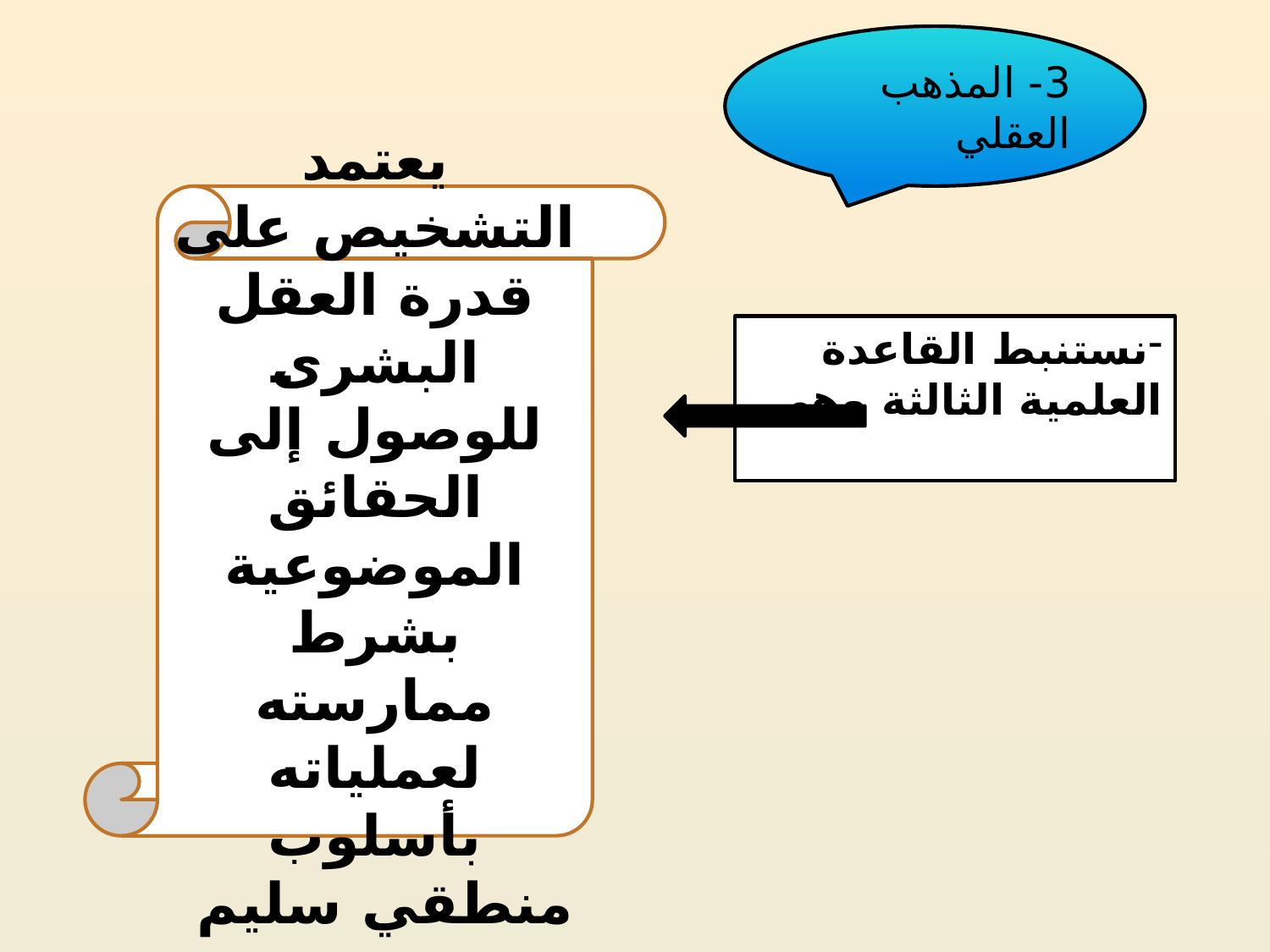

3- المذهب العقلي

يعتمد التشخيص على قدرة العقل البشرى للوصول إلى الحقائق الموضوعية بشرط ممارسته لعملياته بأسلوب منطقي سليم

نستنبط القاعدة العلمية الثالثة وهى